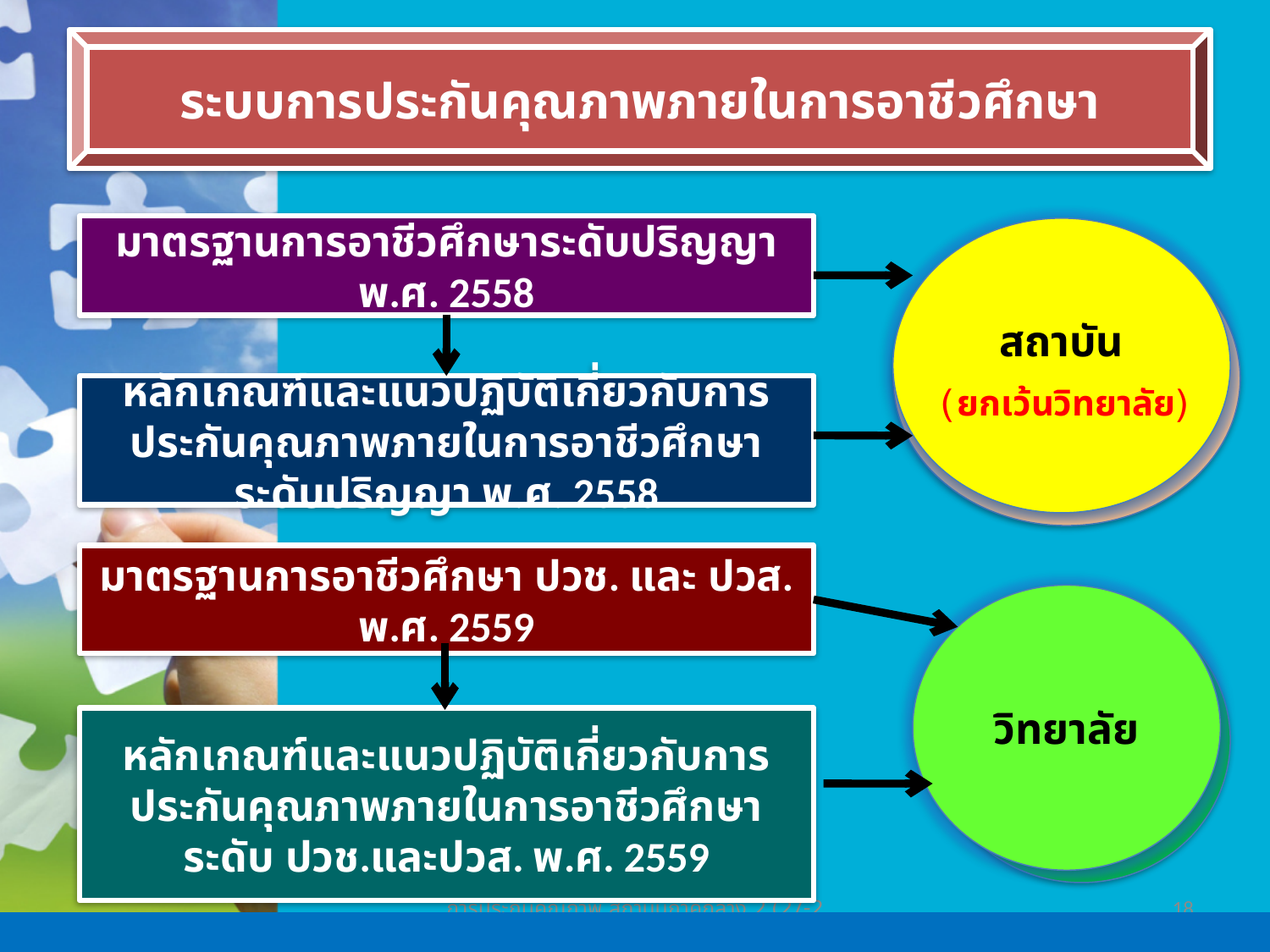

ระบบการประกันคุณภาพภายในการอาชีวศึกษา
มาตรฐานการอาชีวศึกษาระดับปริญญา พ.ศ. 2558
หลักเกณฑ์และแนวปฏิบัติเกี่ยวกับการประกันคุณภาพภายในการอาชีวศึกษาระดับปริญญา พ.ศ. 2558
สถาบัน

(ยกเว้นวิทยาลัย)
มาตรฐานการอาชีวศึกษา ปวช. และ ปวส. พ.ศ. 2559
หลักเกณฑ์และแนวปฏิบัติเกี่ยวกับการประกันคุณภาพภายในการอาชีวศึกษาระดับ ปวช.และปวส. พ.ศ. 2559
วิทยาลัย

การประกันคุณภาพ สถาบันภาคกลาง 2 (27-28 เม.ย. 60)
18